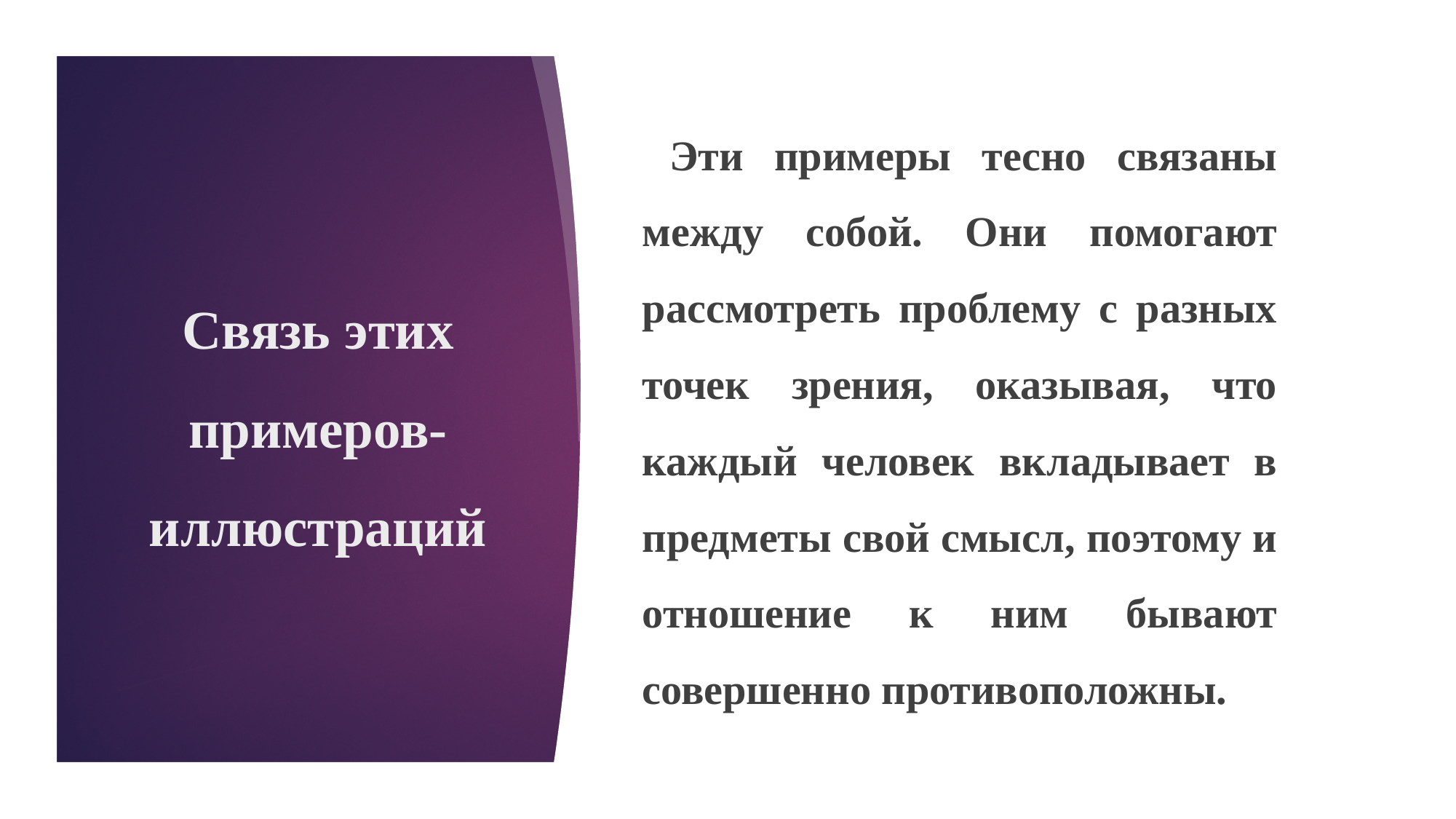

Эти примеры тесно связаны между собой. Они помогают рассмотреть проблему с разных точек зрения, оказывая, что каждый человек вкладывает в предметы свой смысл, поэтому и отношение к ним бывают совершенно противоположны.
# Связь этих примеров-иллюстраций